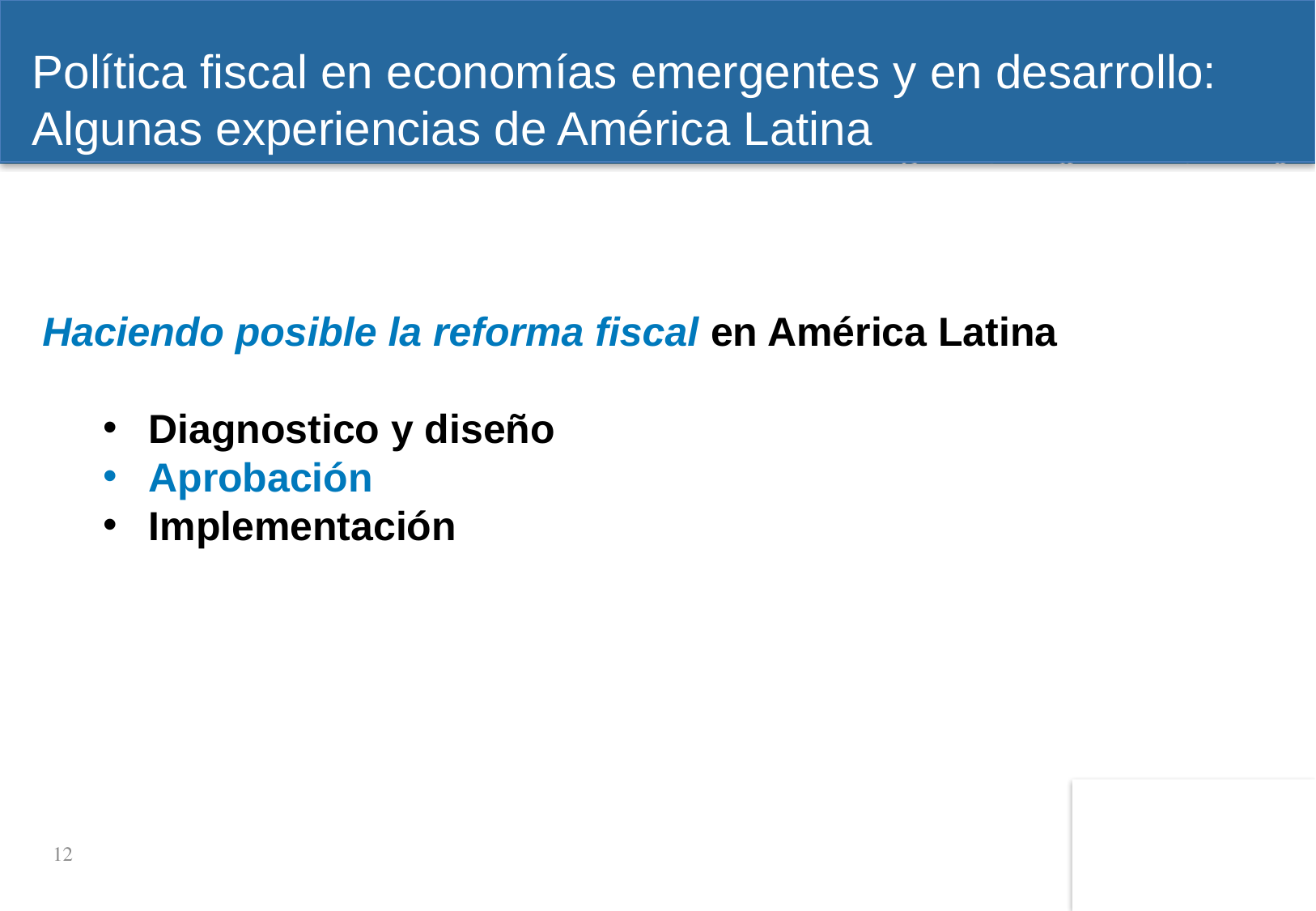

# Política fiscal en economías emergentes y en desarrollo: Algunas experiencias de América Latina

Haciendo posible la reforma fiscal en América Latina

Diagnostico y diseño
Aprobación
Implementación

12